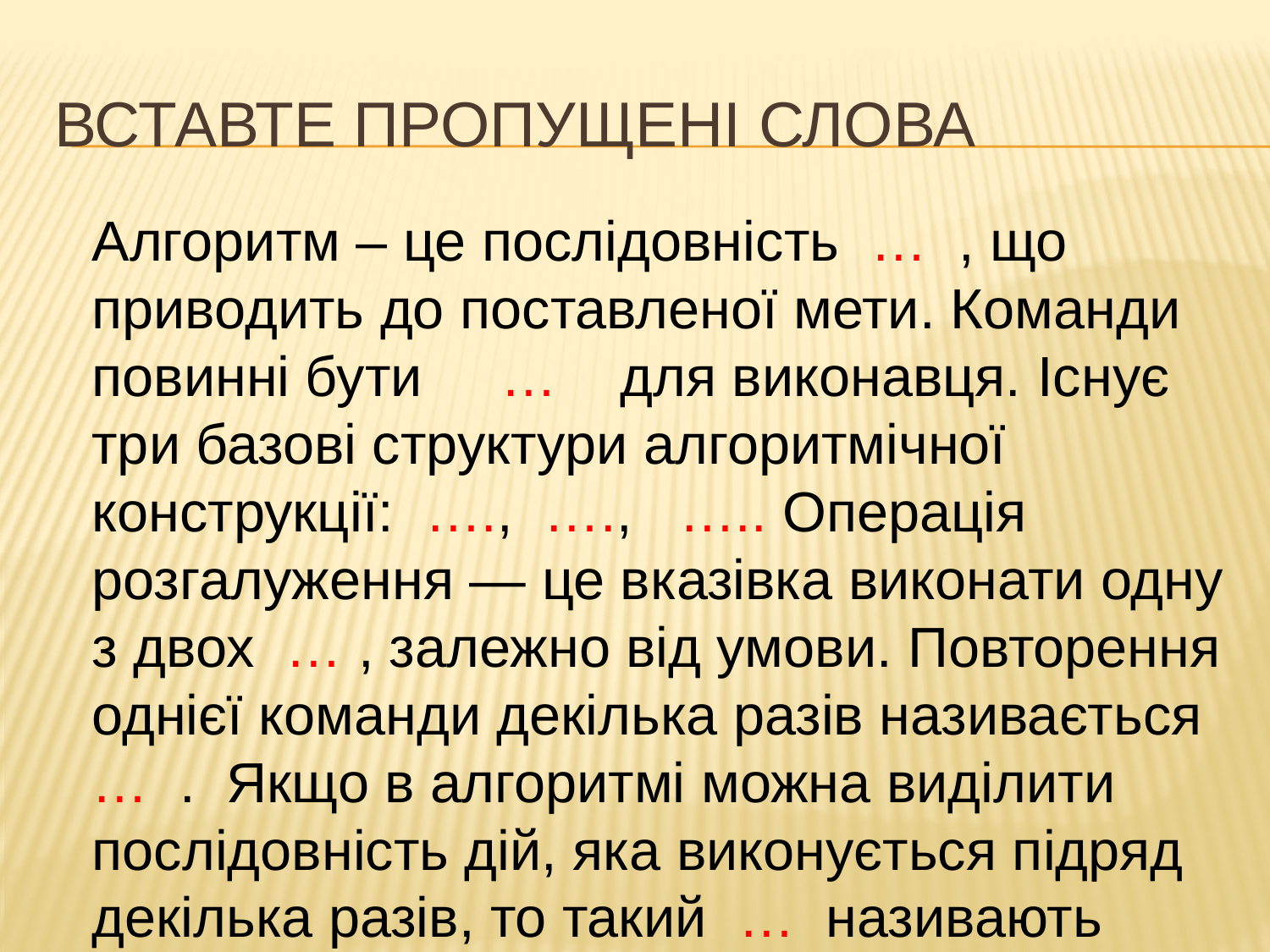

# Вставте пропущені слова
Алгоритм – це послідовність  …  , що приводить до поставленої мети. Команди повинні бути     …    для виконавця. Існує три базові структури алгоритмічної конструкції:  ….,  ….,   ….. Операція розгалуження — це вказівка виконати одну з двох  … , залежно від умови. Повторення однієї команди декілька разів називається  …  .  Якщо в алгоритмі можна виділити послідовність дій, яка виконується підряд декілька разів, то такий  …  називають циклічним.